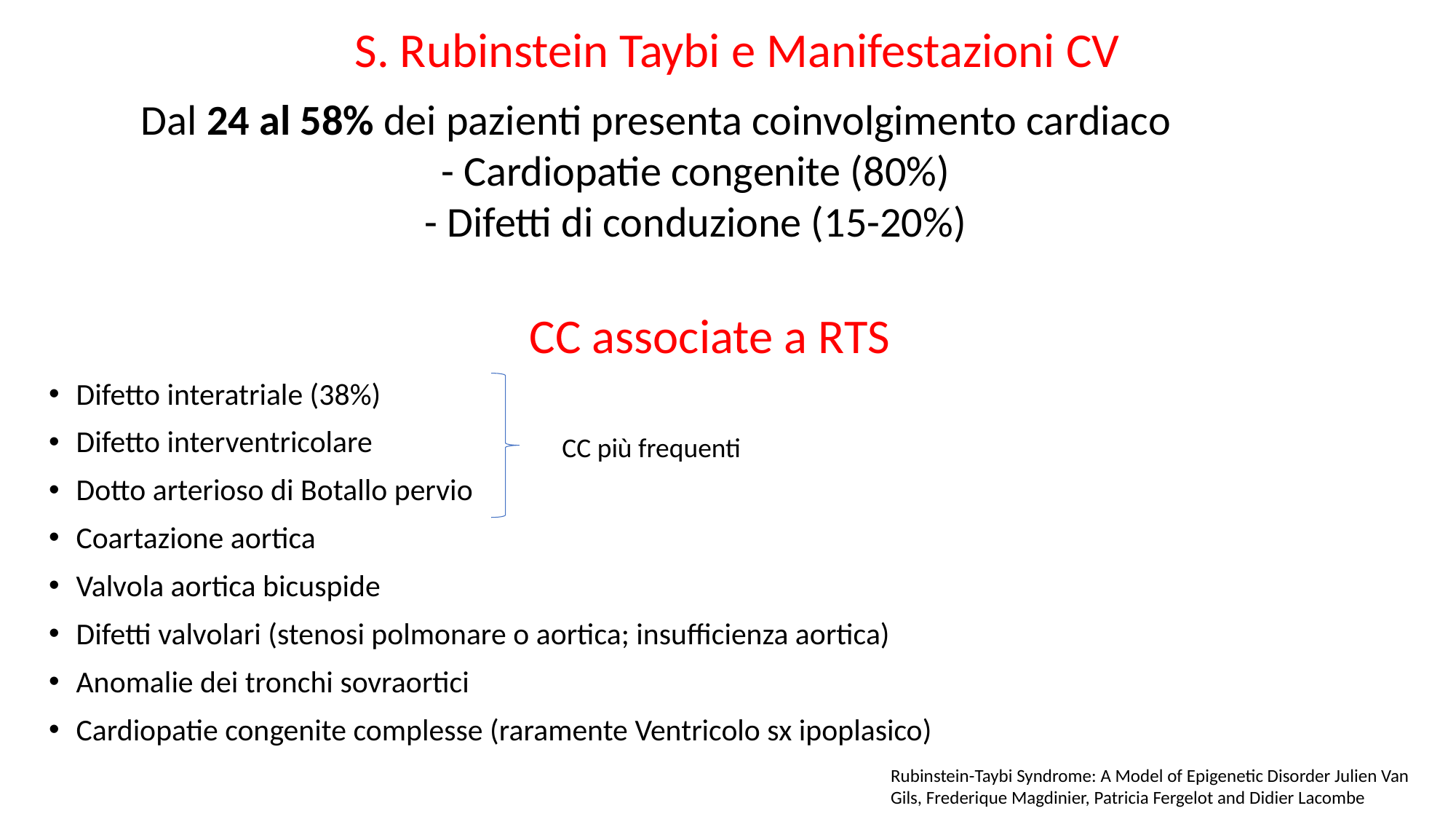

S. Rubinstein Taybi e Manifestazioni CV
Dal 24 al 58% dei pazienti presenta coinvolgimento cardiaco
- Cardiopatie congenite (80%)
- Difetti di conduzione (15-20%)
# CC associate a RTS
Difetto interatriale (38%)
Difetto interventricolare
Dotto arterioso di Botallo pervio
Coartazione aortica
Valvola aortica bicuspide
Difetti valvolari (stenosi polmonare o aortica; insufficienza aortica)
Anomalie dei tronchi sovraortici
Cardiopatie congenite complesse (raramente Ventricolo sx ipoplasico)

CC più frequenti
Rubinstein-Taybi Syndrome: A Model of Epigenetic Disorder Julien Van Gils, Frederique Magdinier, Patricia Fergelot and Didier Lacombe